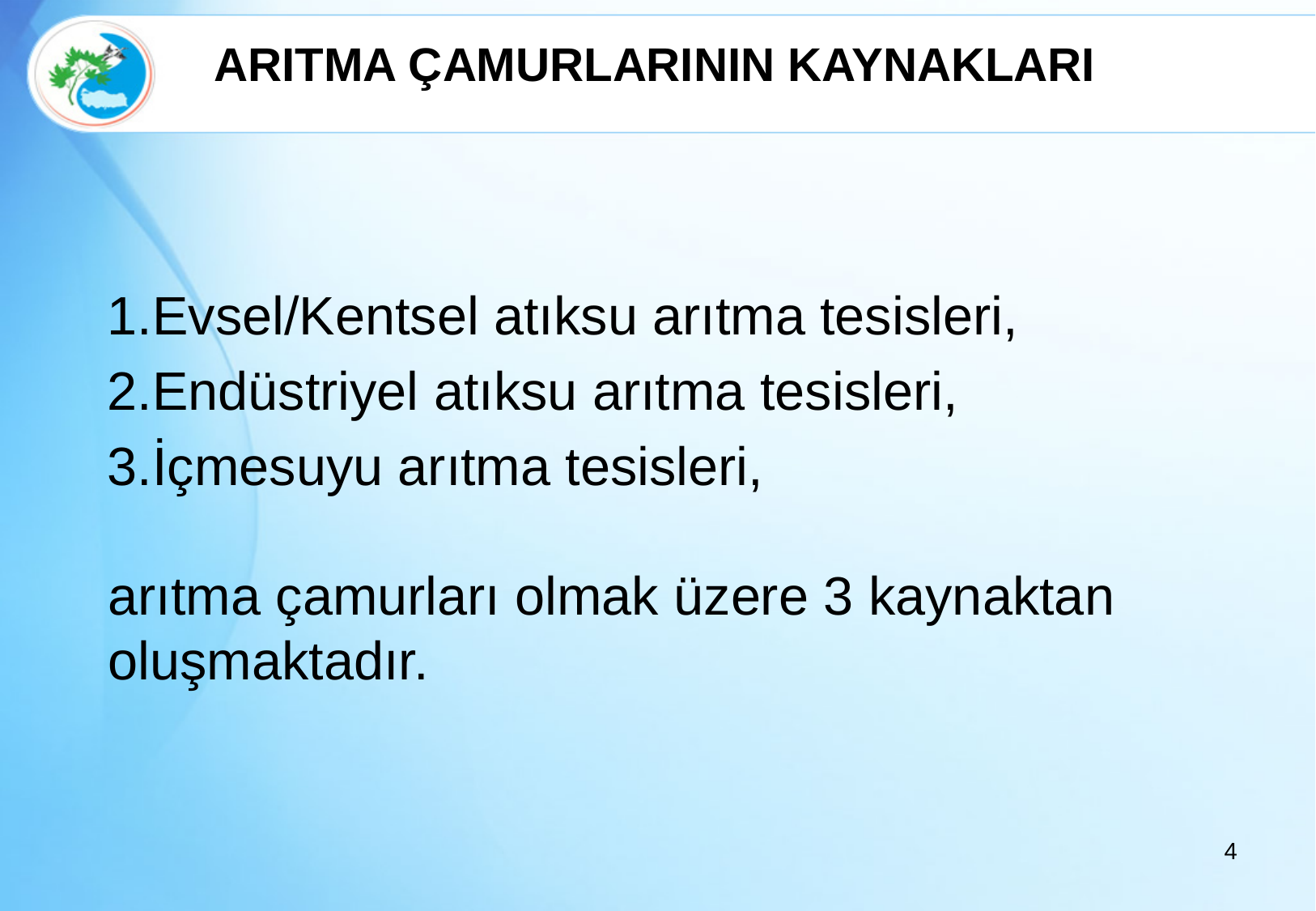

ARITMA ÇAMURLARININ KAYNAKLARI

   1.Evsel/Kentsel atıksu arıtma tesisleri,
   2.Endüstriyel atıksu arıtma tesisleri,
   3.İçmesuyu arıtma tesisleri,
arıtma çamurları olmak üzere 3 kaynaktan oluşmaktadır.
4